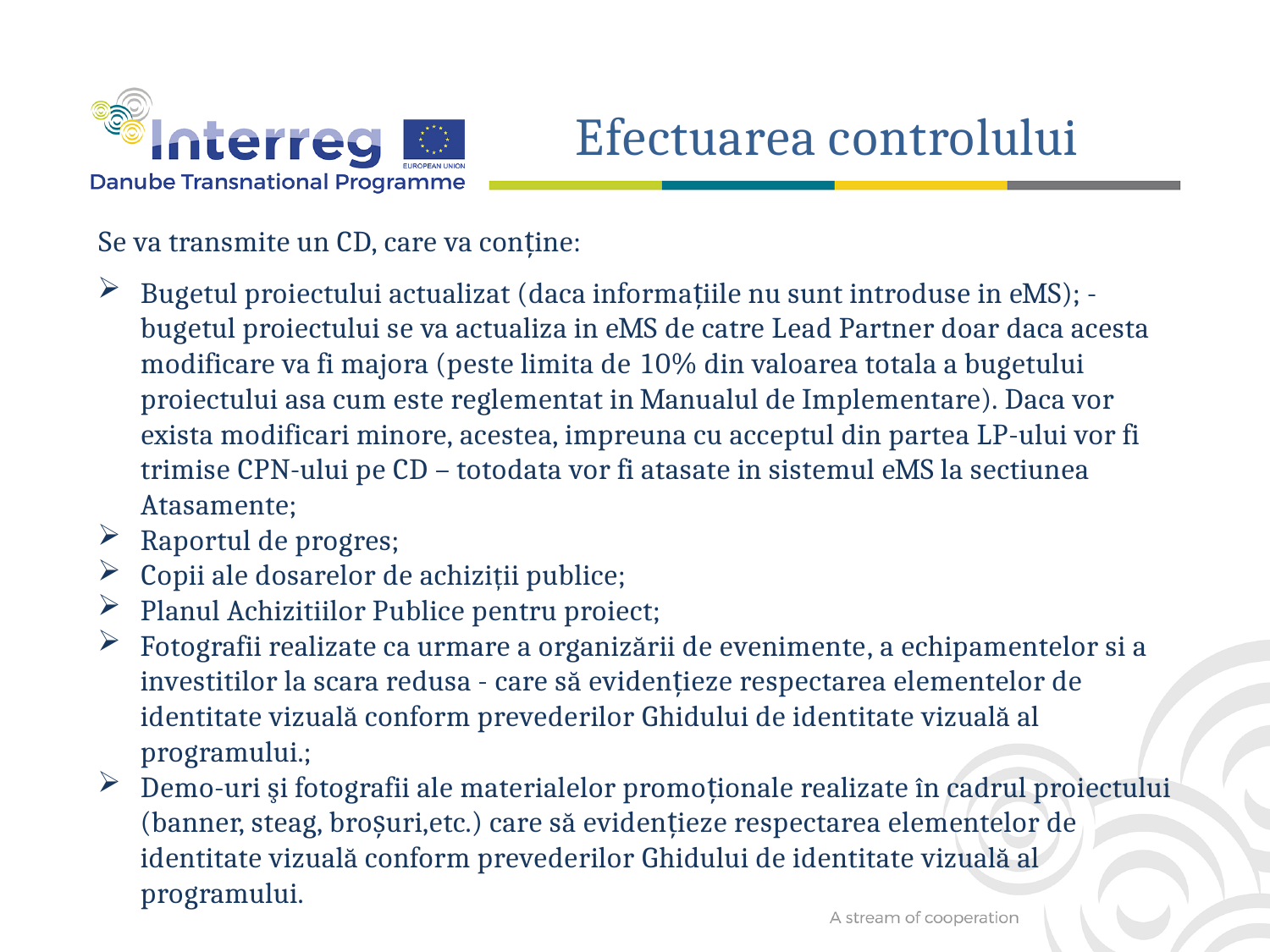

Efectuarea controlului
Se va transmite un CD, care va conține:
Bugetul proiectului actualizat (daca informațiile nu sunt introduse in eMS); - bugetul proiectului se va actualiza in eMS de catre Lead Partner doar daca acesta modificare va fi majora (peste limita de 10% din valoarea totala a bugetului proiectului asa cum este reglementat in Manualul de Implementare). Daca vor exista modificari minore, acestea, impreuna cu acceptul din partea LP-ului vor fi trimise CPN-ului pe CD – totodata vor fi atasate in sistemul eMS la sectiunea Atasamente;
Raportul de progres;
Copii ale dosarelor de achiziţii publice;
Planul Achizitiilor Publice pentru proiect;
Fotografii realizate ca urmare a organizării de evenimente, a echipamentelor si a investitilor la scara redusa - care să evidențieze respectarea elementelor de identitate vizuală conform prevederilor Ghidului de identitate vizuală al programului.;
Demo-uri şi fotografii ale materialelor promoționale realizate în cadrul proiectului (banner, steag, broșuri,etc.) care să evidențieze respectarea elementelor de identitate vizuală conform prevederilor Ghidului de identitate vizuală al programului.